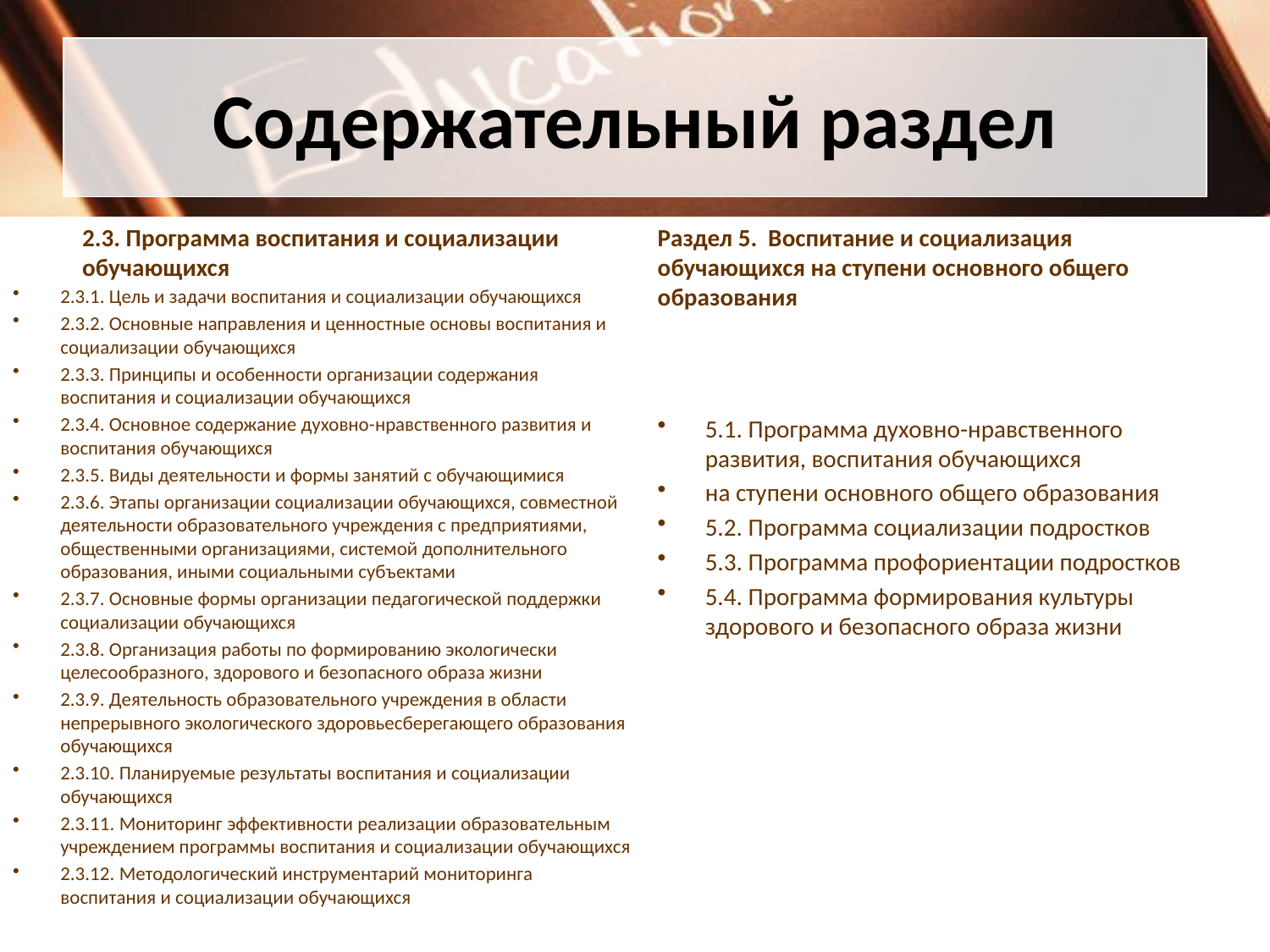

# Содержательный раздел
2.3. Программа воспитания и социализации обучающихся
Раздел 5.  Воспитание и социализация обучающихся на ступени основного общего образования
2.3.1. Цель и задачи воспитания и социализации обучающихся
2.3.2. Основные направления и ценностные основы воспитания и социализации обучающихся
2.3.3. Принципы и особенности организации содержания воспитания и социализации обучающихся
2.3.4. Основное содержание духовно-нравственного развития и воспитания обучающихся
2.3.5. Виды деятельности и формы занятий с обучающимися
2.3.6. Этапы организации социализации обучающихся, совместной деятельности образовательного учреждения с предприятиями, общественными организациями, системой дополнительного образования, иными социальными субъектами
2.3.7. Основные формы организации педагогической поддержки социализации обучающихся
2.3.8. Организация работы по формированию экологически целесообразного, здорового и безопасного образа жизни
2.3.9. Деятельность образовательного учреждения в области непрерывного экологического здоровьесберегающего образования обучающихся
2.3.10. Планируемые результаты воспитания и социализации обучающихся
2.3.11. Мониторинг эффективности реализации образовательным учреждением программы воспитания и социализации обучающихся
2.3.12. Методологический инструментарий мониторинга воспитания и социализации обучающихся

5.1. Программа духовно-нравственного развития, воспитания обучающихся
на ступени основного общего образования
5.2. Программа социализации подростков
5.3. Программа профориентации подростков
5.4. Программа формирования культуры здорового и безопасного образа жизни